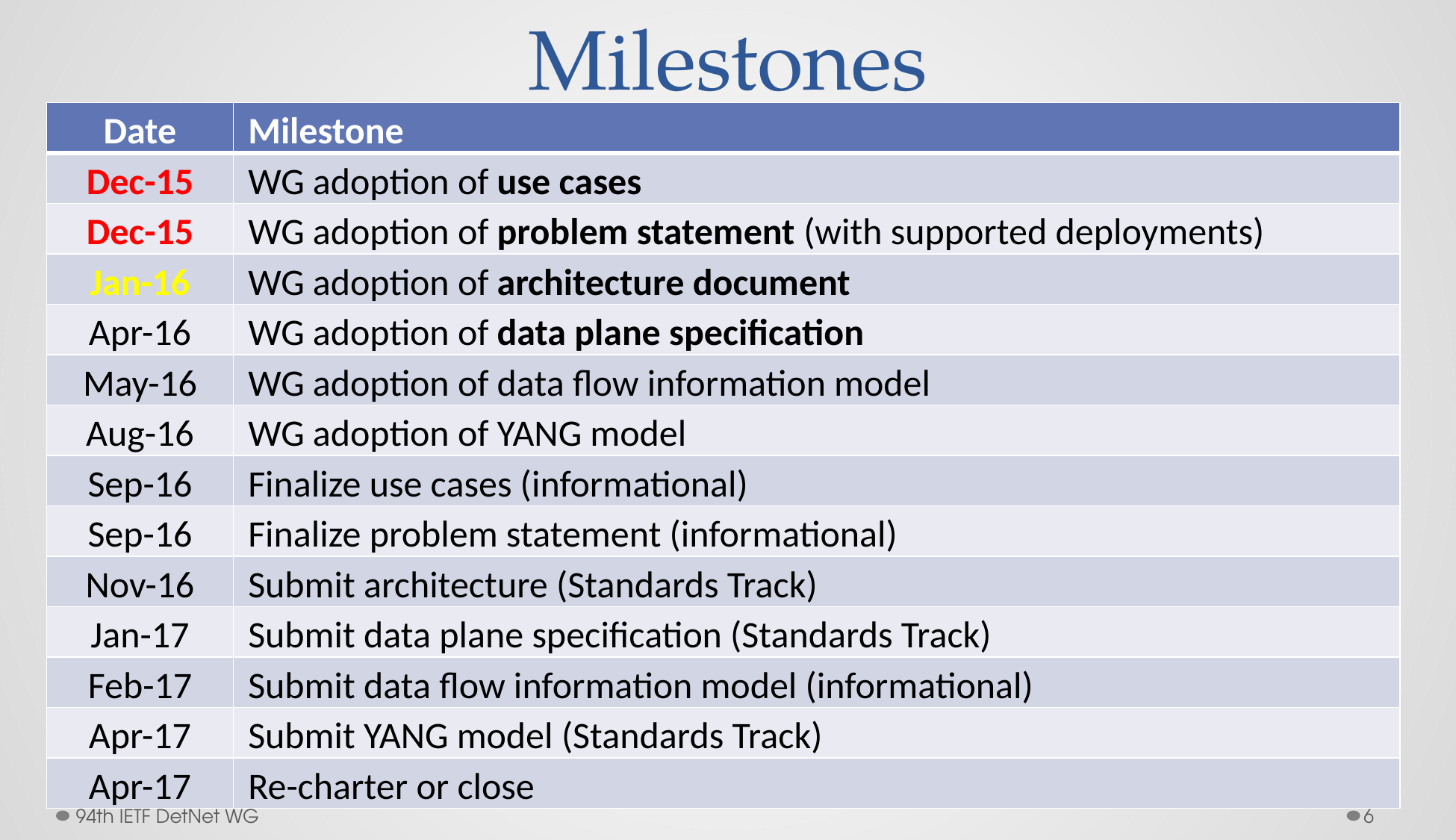

# Milestones
| Date | Milestone |
| --- | --- |
| Dec-15 | WG adoption of use cases |
| Dec-15 | WG adoption of problem statement (with supported deployments) |
| Jan-16 | WG adoption of architecture document |
| Apr-16 | WG adoption of data plane specification |
| May-16 | WG adoption of data flow information model |
| Aug-16 | WG adoption of YANG model |
| Sep-16 | Finalize use cases (informational) |
| Sep-16 | Finalize problem statement (informational) |
| Nov-16 | Submit architecture (Standards Track) |
| Jan-17 | Submit data plane specification (Standards Track) |
| Feb-17 | Submit data flow information model (informational) |
| Apr-17 | Submit YANG model (Standards Track) |
| Apr-17 | Re-charter or close |
94th IETF DetNet WG
6